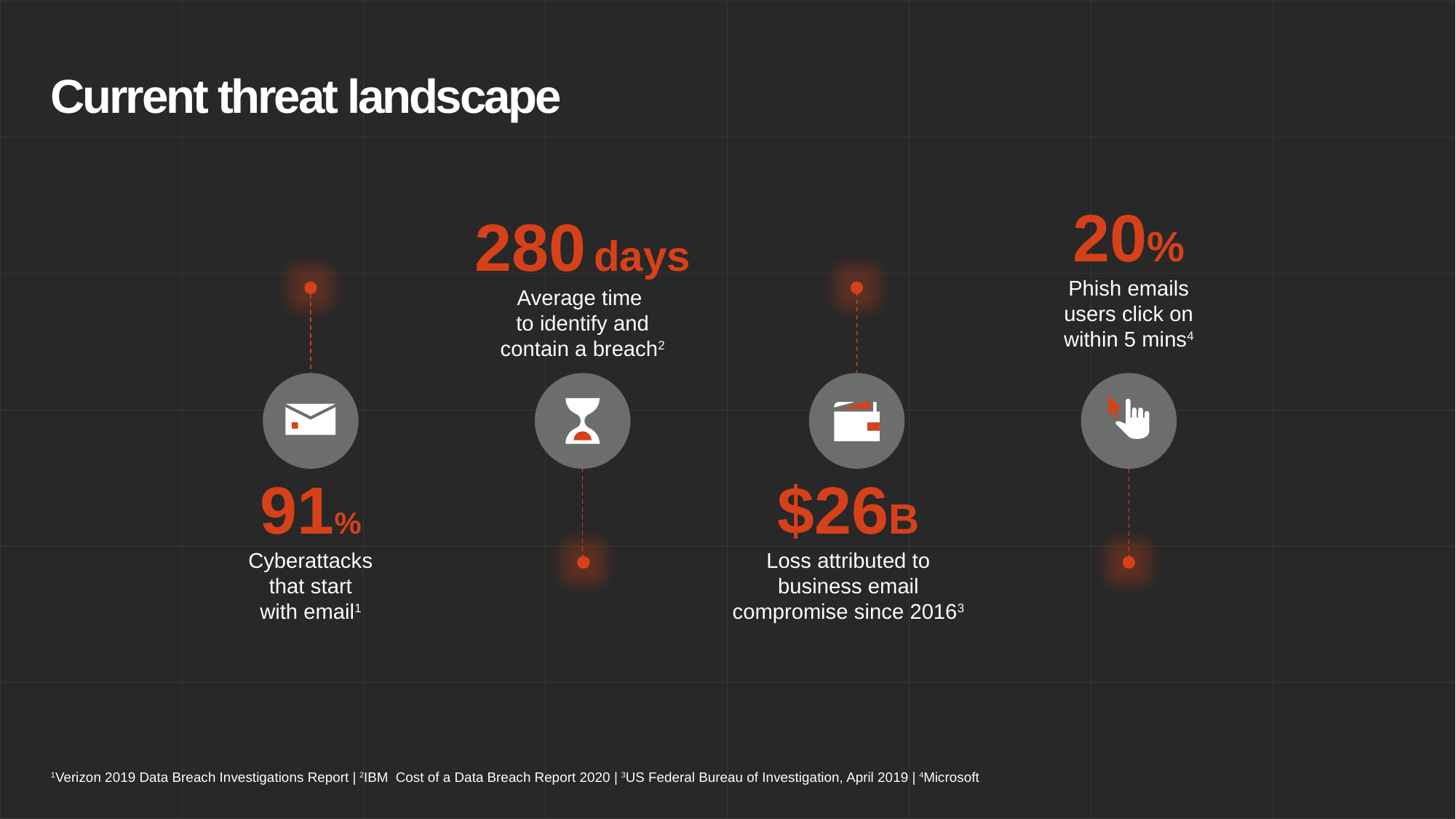

|  |  |  |  |  |  |  |  |
| --- | --- | --- | --- | --- | --- | --- | --- |
|  |  |  |  |  |  |  |  |
|  |  |  |  |  |  |  |  |
|  |  |  |  |  |  |  |  |
|  |  |  |  |  |  |  |  |
|  |  |  |  |  |  |  |  |
# Current threat landscape
20%
Phish emails users click on within 5 mins4

280 days
Average time
to identify and contain a breach2

$26B
Loss attributed to business email compromise since 20163

91%
Cyberattacks that start with email1

1Verizon 2019 Data Breach Investigations Report | 2IBM  Cost of a Data Breach Report 2020 | 3US Federal Bureau of Investigation, April 2019 | 4Microsoft